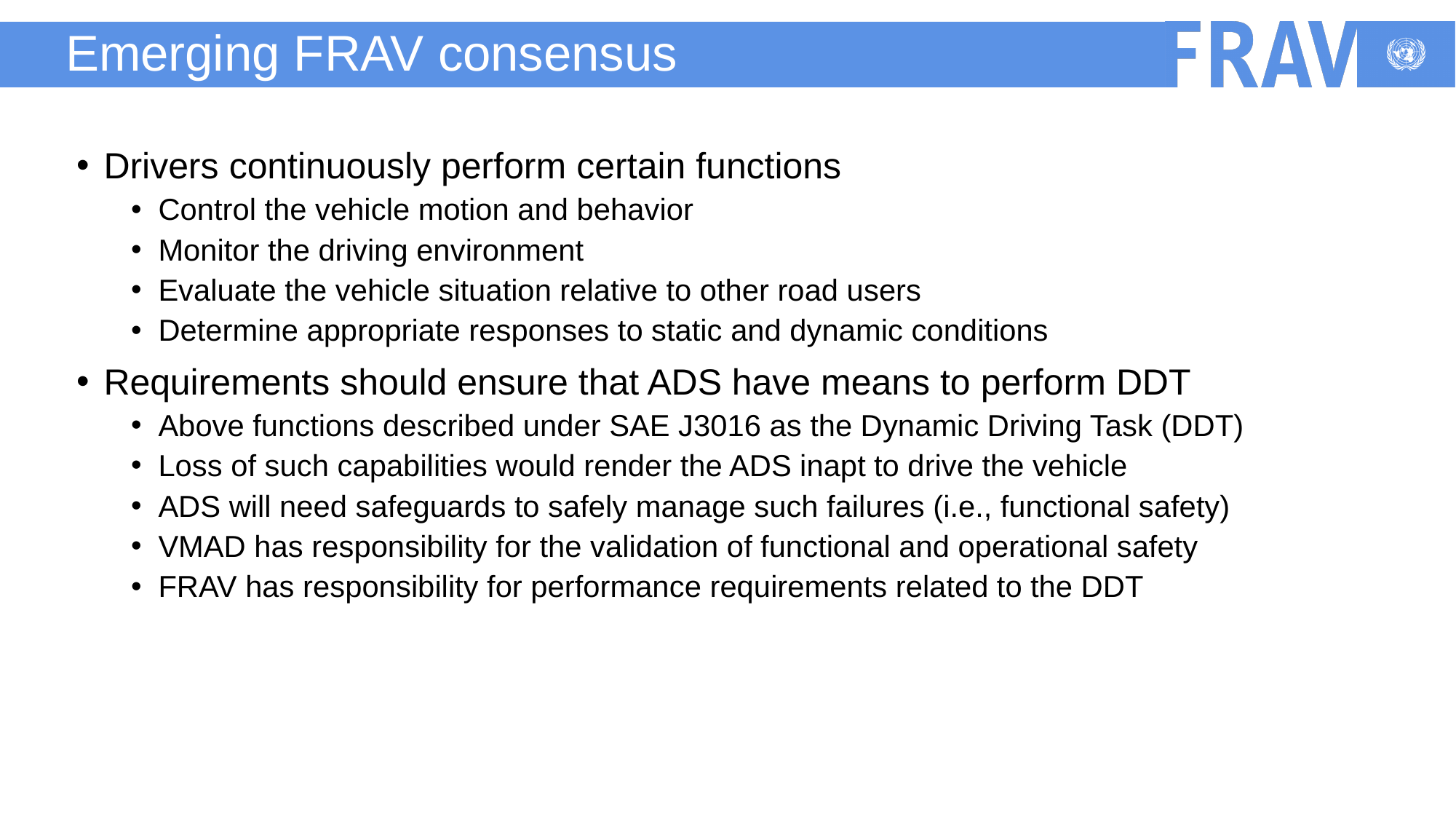

# Emerging FRAV consensus
Drivers continuously perform certain functions
Control the vehicle motion and behavior
Monitor the driving environment
Evaluate the vehicle situation relative to other road users
Determine appropriate responses to static and dynamic conditions
Requirements should ensure that ADS have means to perform DDT
Above functions described under SAE J3016 as the Dynamic Driving Task (DDT)
Loss of such capabilities would render the ADS inapt to drive the vehicle
ADS will need safeguards to safely manage such failures (i.e., functional safety)
VMAD has responsibility for the validation of functional and operational safety
FRAV has responsibility for performance requirements related to the DDT